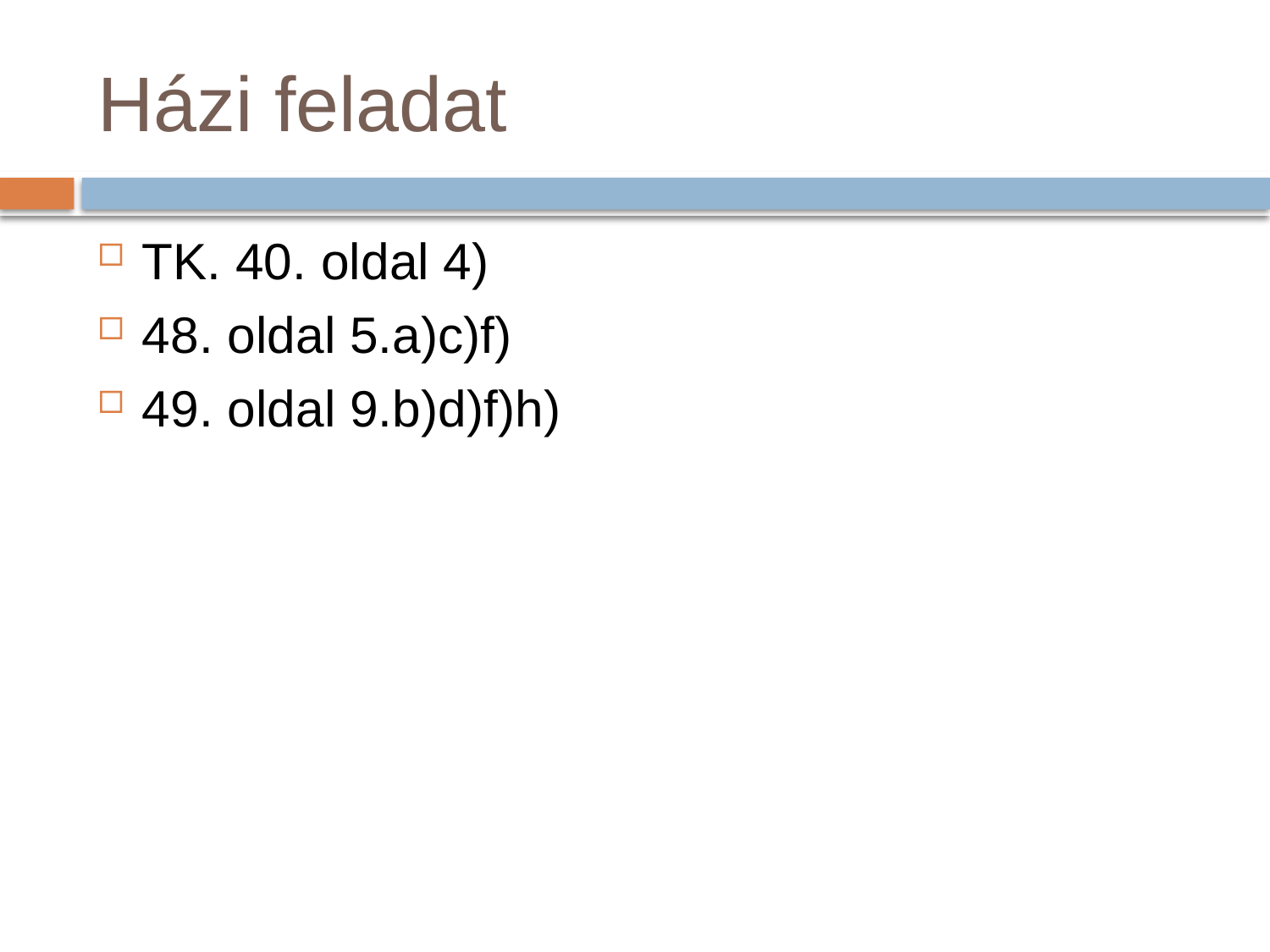

# Házi feladat
TK. 40. oldal 4)
48. oldal 5.a)c)f)
49. oldal 9.b)d)f)h)